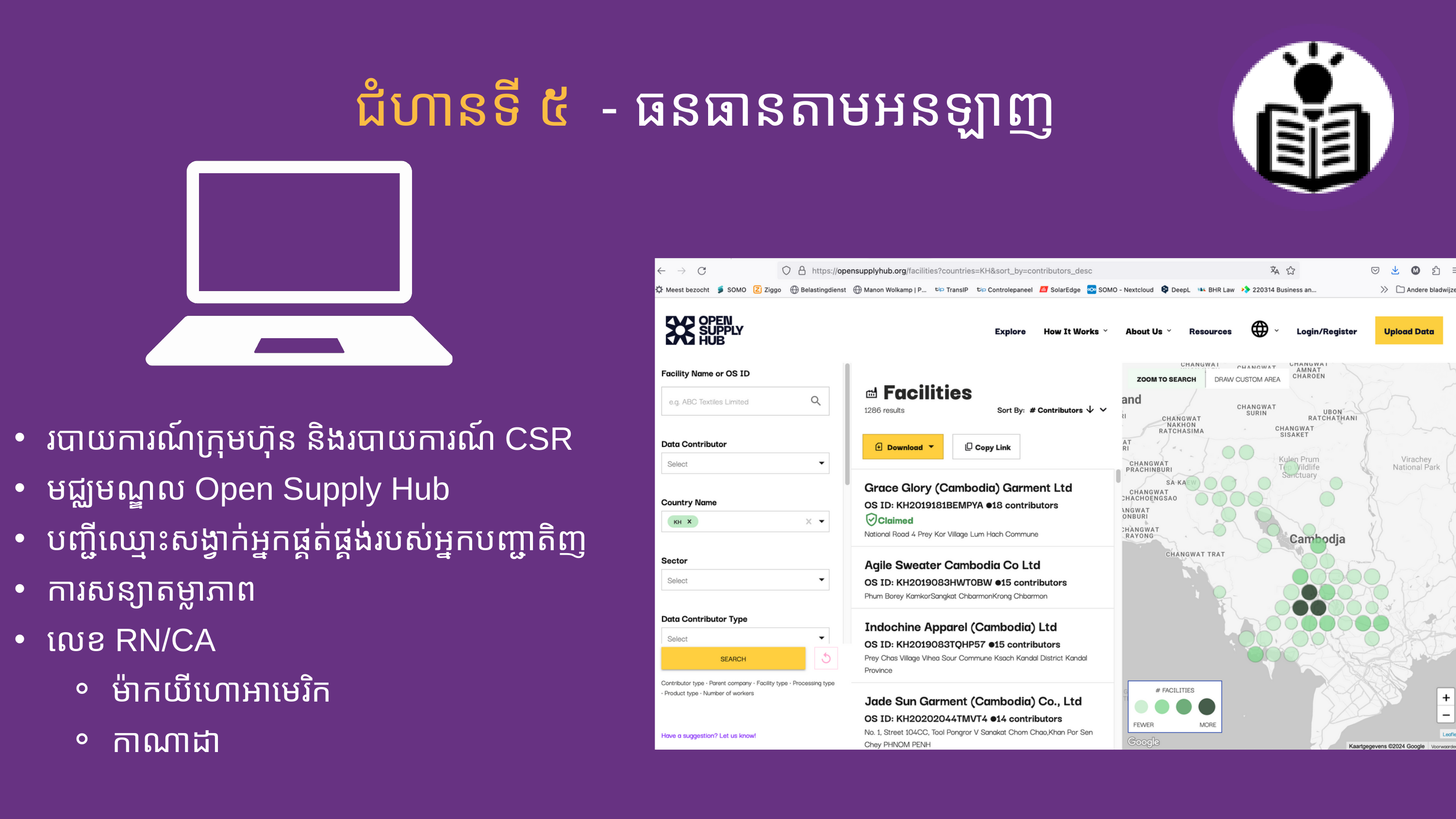

ជំហាន​ទី ៥  - ធនធាន​តាម​អនឡាញ

​
របាយការណ៍​ក្រុម​ហ៊ុន និង​របាយការណ៍​ CSR
មជ្ឈមណ្ឌល Open Supply Hub
បញ្ជី​ឈ្មោះ​សង្វាក់​អ្នក​ផ្គត់​ផ្គង់របស់​អ្នកបញ្ជា​តិញ
ការសន្យា​តម្លាភាព​
លេខ RN/CA
ម៉ាក​យីហោអាមេរិក​
កាណាដា